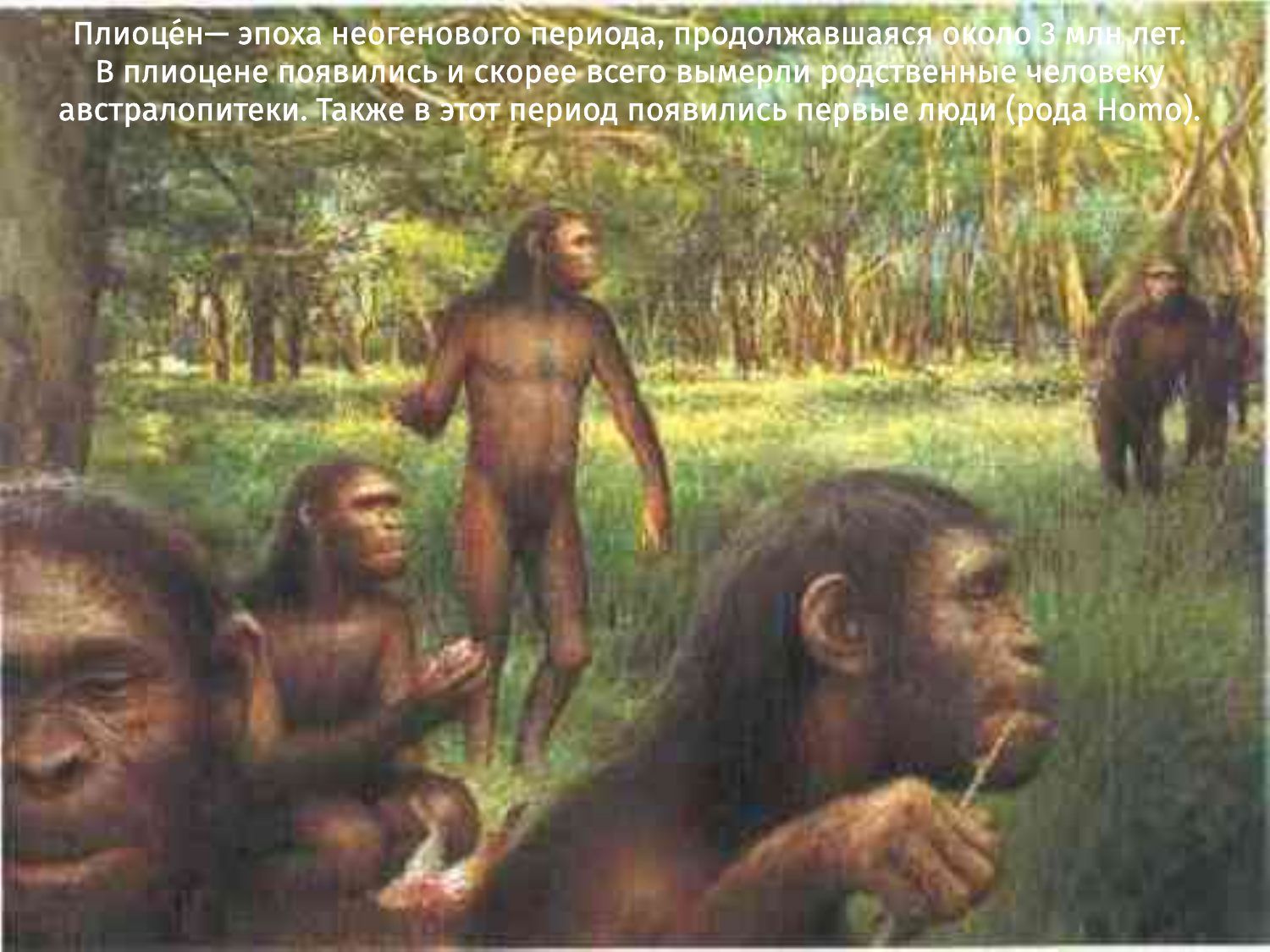

Плиоце́н— эпоха неогенового периода, продолжавшаяся около 3 млн лет.
В плиоцене появились и скорее всего вымерли родственные человеку австралопитеки. Также в этот период появились первые люди (рода Homo).